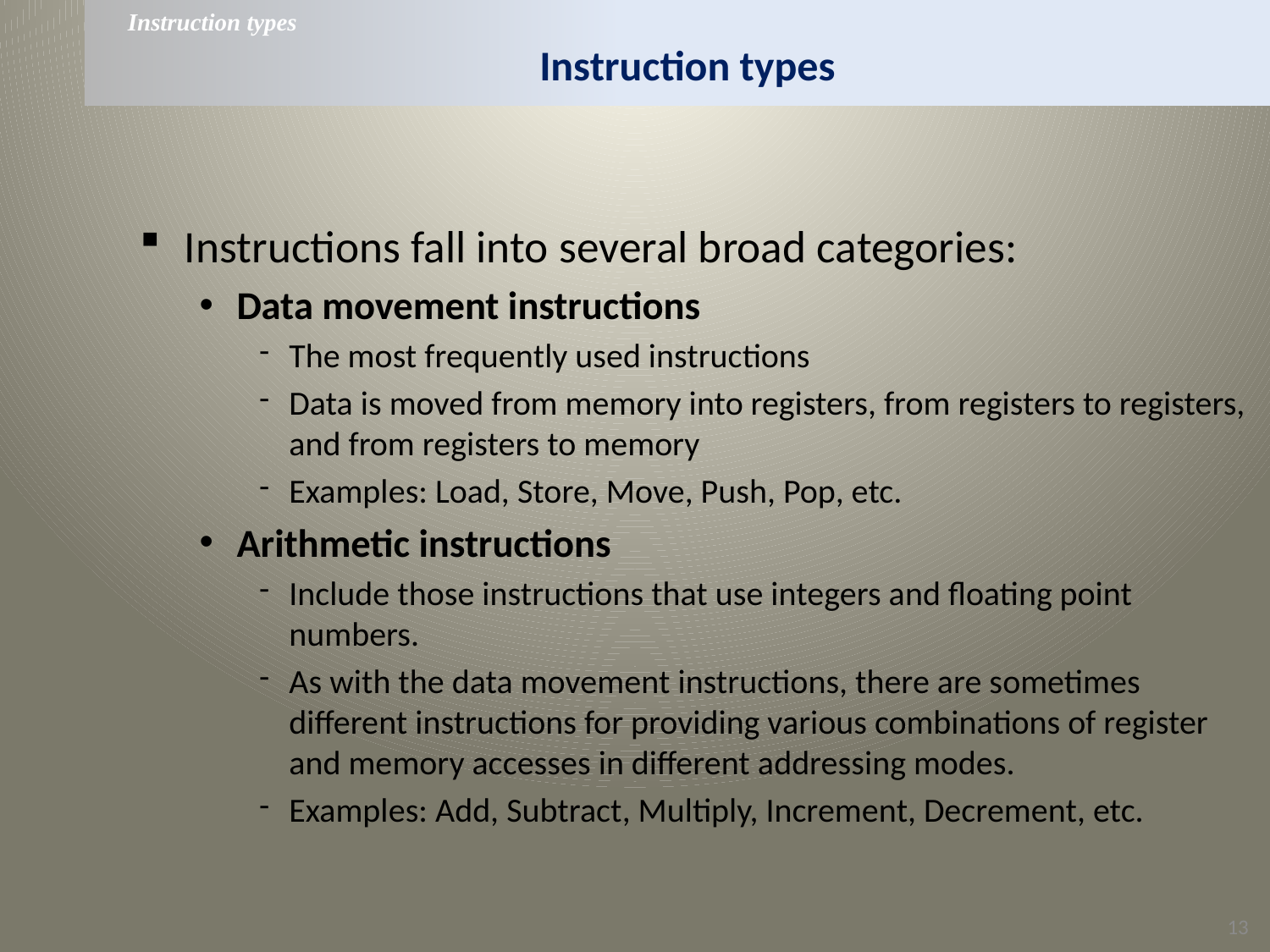

Instruction types
# Instruction types
Instructions fall into several broad categories:
Data movement instructions
The most frequently used instructions
Data is moved from memory into registers, from registers to registers, and from registers to memory
Examples: Load, Store, Move, Push, Pop, etc.
Arithmetic instructions
Include those instructions that use integers and floating point numbers.
As with the data movement instructions, there are sometimes different instructions for providing various combinations of register and memory accesses in different addressing modes.
Examples: Add, Subtract, Multiply, Increment, Decrement, etc.